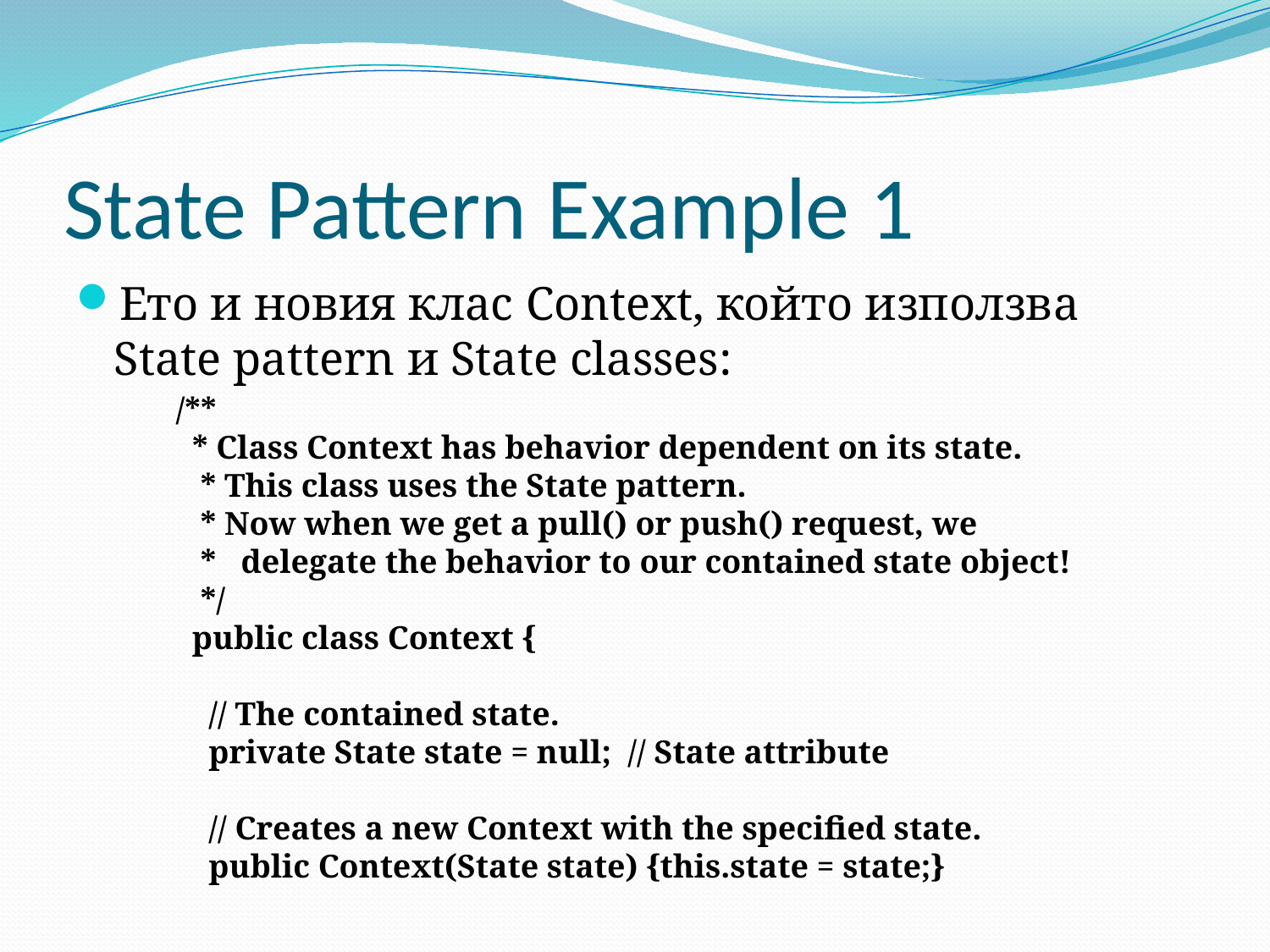

# State Pattern Example 1
Ето и новия клас Context, който използва State pattern и State classes:
 /**
   * Class Context has behavior dependent on its state.
    * This class uses the State pattern.
    * Now when we get a pull() or push() request, we
    *   delegate the behavior to our contained state object!
    */
   public class Context {

     // The contained state.
     private State state = null;  // State attribute

     // Creates a new Context with the specified state.
     public Context(State state) {this.state = state;}